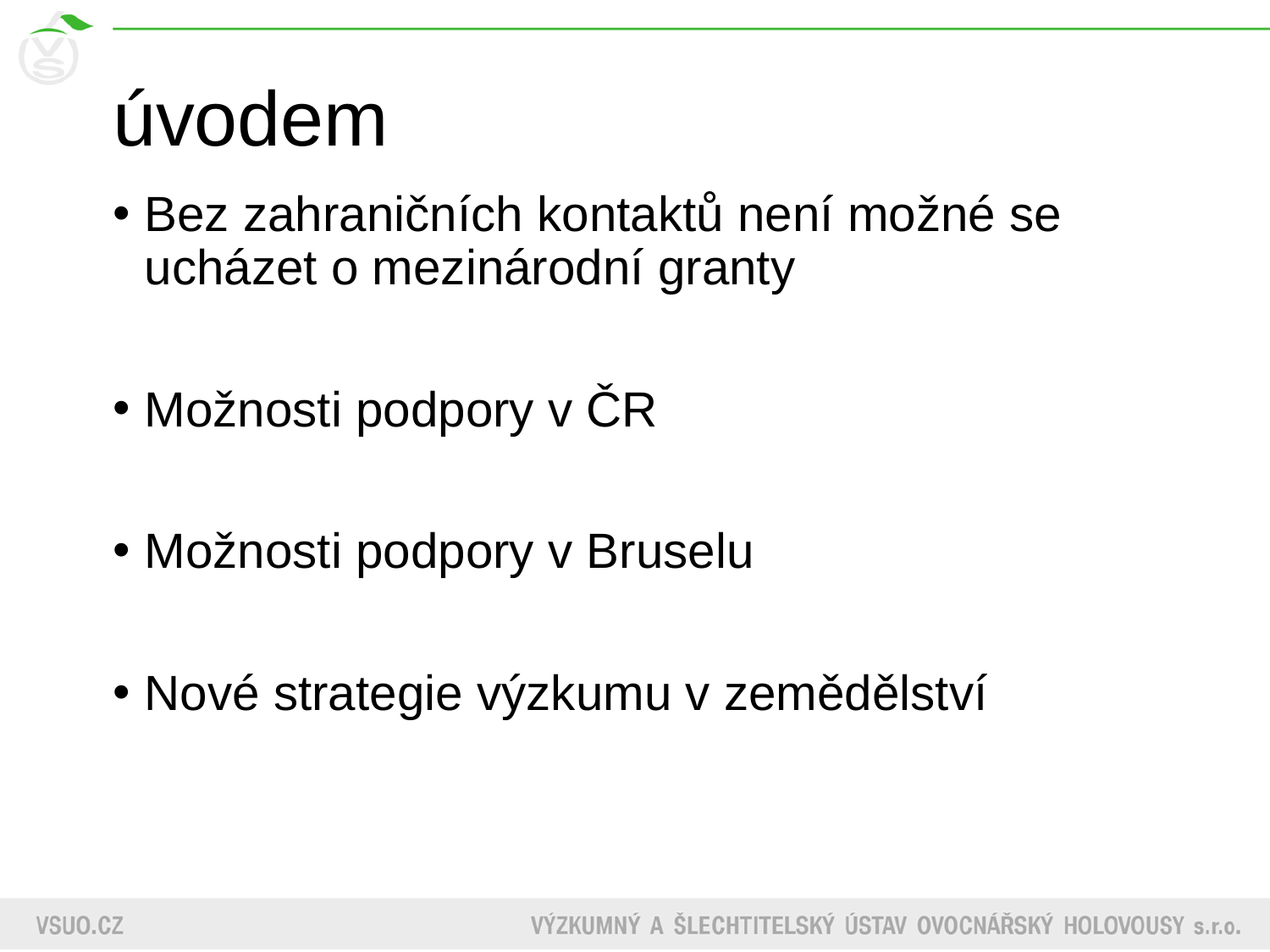

# úvodem
Bez zahraničních kontaktů není možné se ucházet o mezinárodní granty

Možnosti podpory v ČR

Možnosti podpory v Bruselu

Nové strategie výzkumu v zemědělství